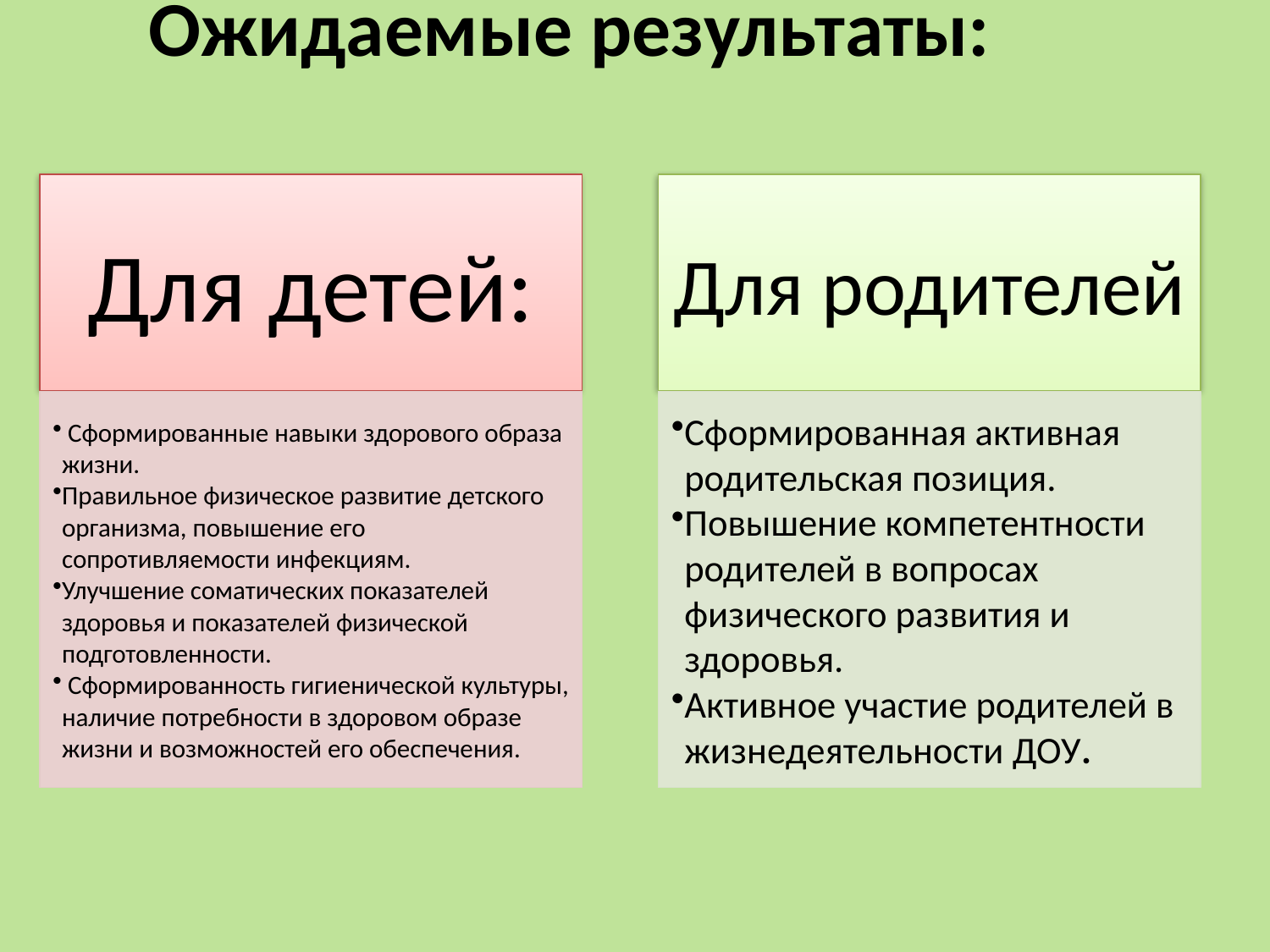

# Ожидаемые результаты:
Для детей:
Для родителей
Сформированная активная родительская позиция.
 Сформированные навыки здорового образа жизни.
Правильное физическое развитие детского организма, повышение его сопротивляемости инфекциям.
Улучшение соматических показателей здоровья и показателей физической подготовленности.
Повышение компетентности родителей в вопросах физического развития и здоровья.
Активное участие родителей в жизнедеятельности ДОУ.
 Сформированность гигиенической культуры, наличие потребности в здоровом образе жизни и возможностей его обеспечения.